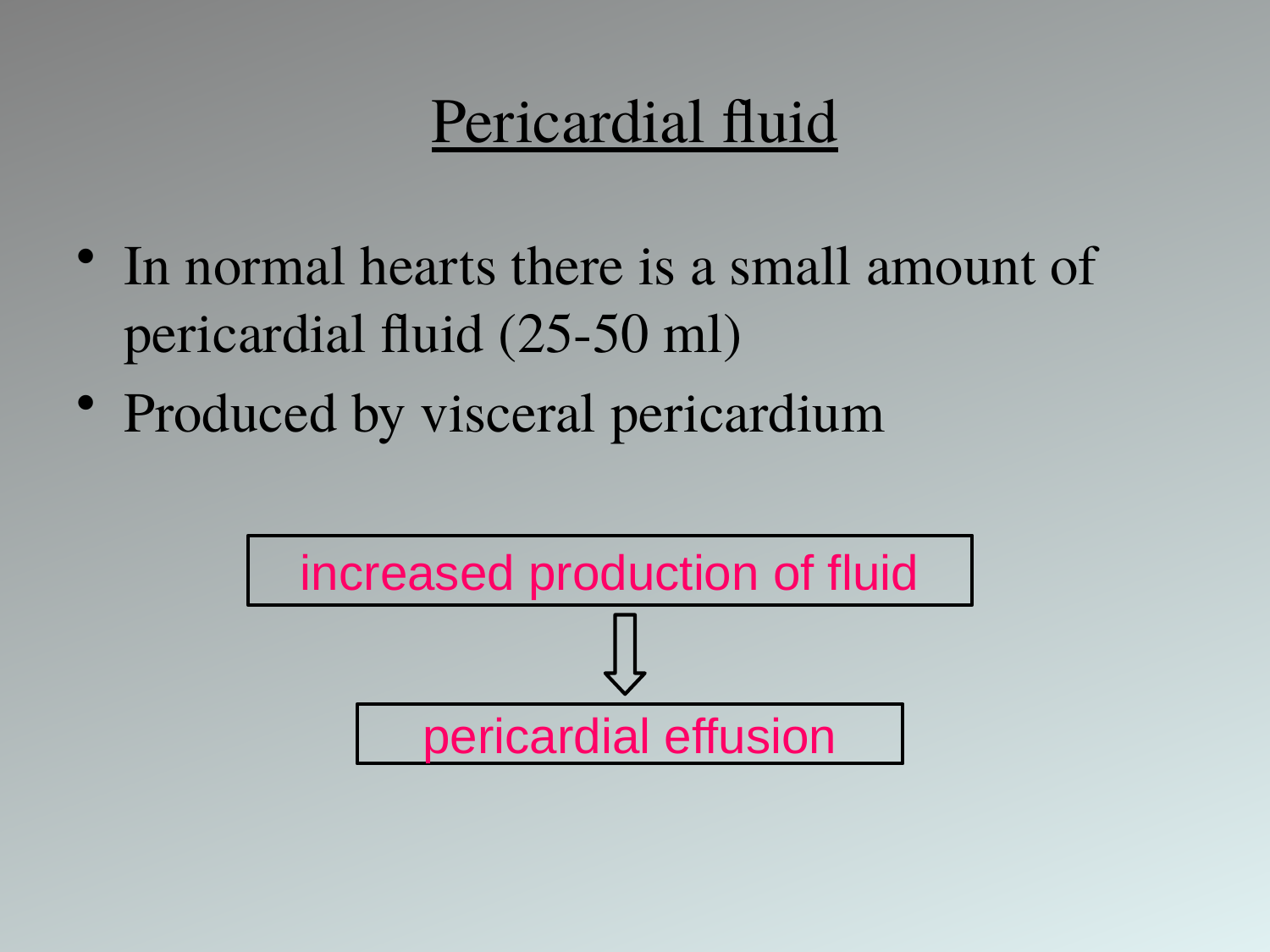

# Pericardial fluid
In normal hearts there is a small amount of pericardial fluid (25-50 ml)
Produced by visceral pericardium

increased production of fluid

pericardial effusion